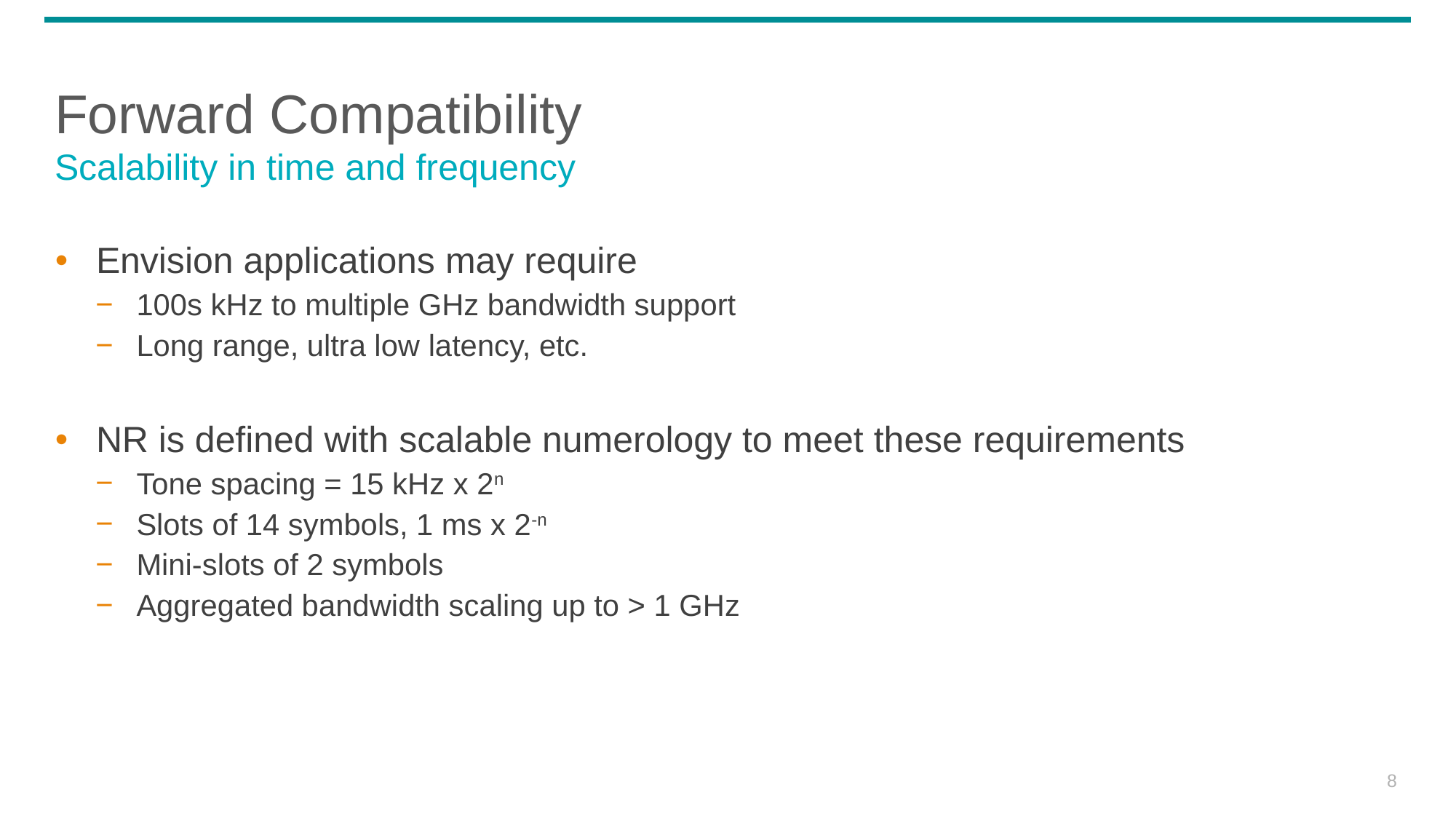

# Forward Compatibility
Scalability in time and frequency
Envision applications may require
100s kHz to multiple GHz bandwidth support
Long range, ultra low latency, etc.

NR is defined with scalable numerology to meet these requirements
Tone spacing = 15 kHz x 2n
Slots of 14 symbols, 1 ms x 2-n
Mini-slots of 2 symbols
Aggregated bandwidth scaling up to > 1 GHz

8